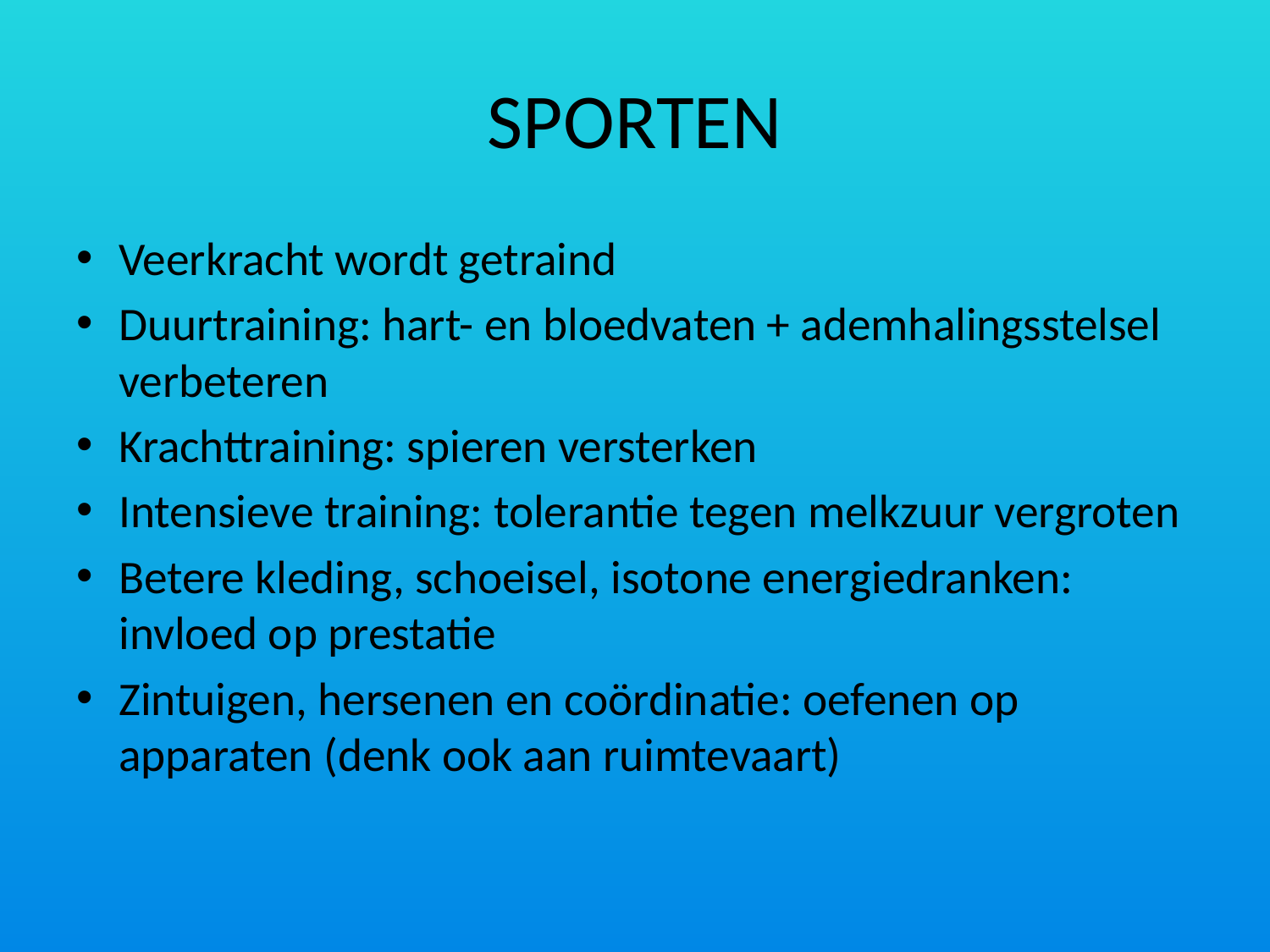

# SPORTEN
Veerkracht wordt getraind
Duurtraining: hart- en bloedvaten + ademhalingsstelsel verbeteren
Krachttraining: spieren versterken
Intensieve training: tolerantie tegen melkzuur vergroten
Betere kleding, schoeisel, isotone energiedranken:  invloed op prestatie
Zintuigen, hersenen en coördinatie: oefenen op apparaten (denk ook aan ruimtevaart)